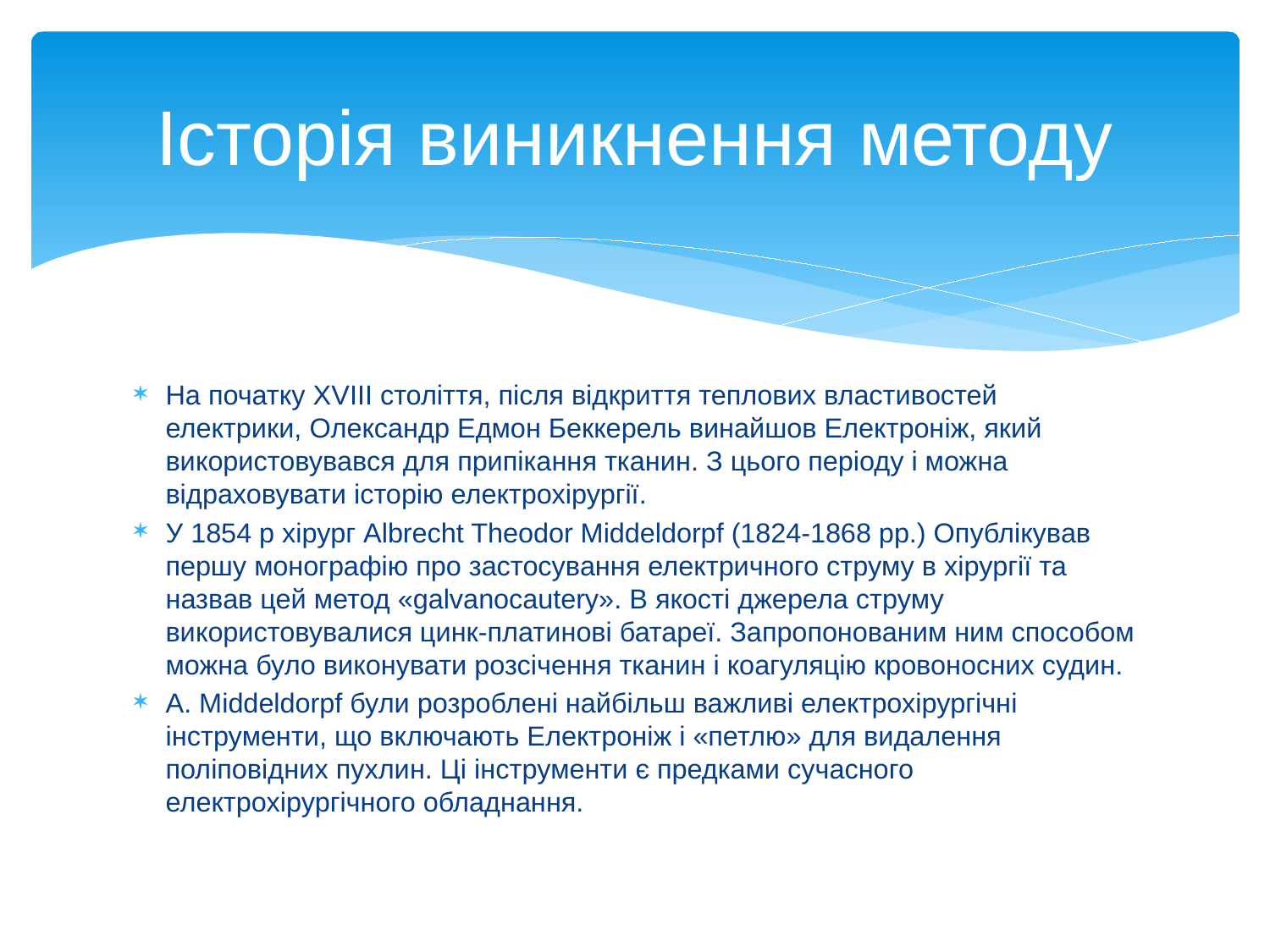

# Історія виникнення методу
На початку XVIII століття, після відкриття теплових властивостей електрики, Олександр Едмон Беккерель винайшов Електроніж, який використовувався для припікання тканин. З цього періоду і можна відраховувати історію електрохірургії.
У 1854 р хірург Albrecht Theodor Middeldorpf (1824-1868 рр.) Опублікував першу монографію про застосування електричного струму в хірургії та назвав цей метод «galvanocautery». В якості джерела струму використовувалися цинк-платинові батареї. Запропонованим ним способом можна було виконувати розсічення тканин і коагуляцію кровоносних судин.
A. Middeldorpf були розроблені найбільш важливі електрохірургічні інструменти, що включають Електроніж і «петлю» для видалення поліповідних пухлин. Ці інструменти є предками сучасного електрохірургічного обладнання.